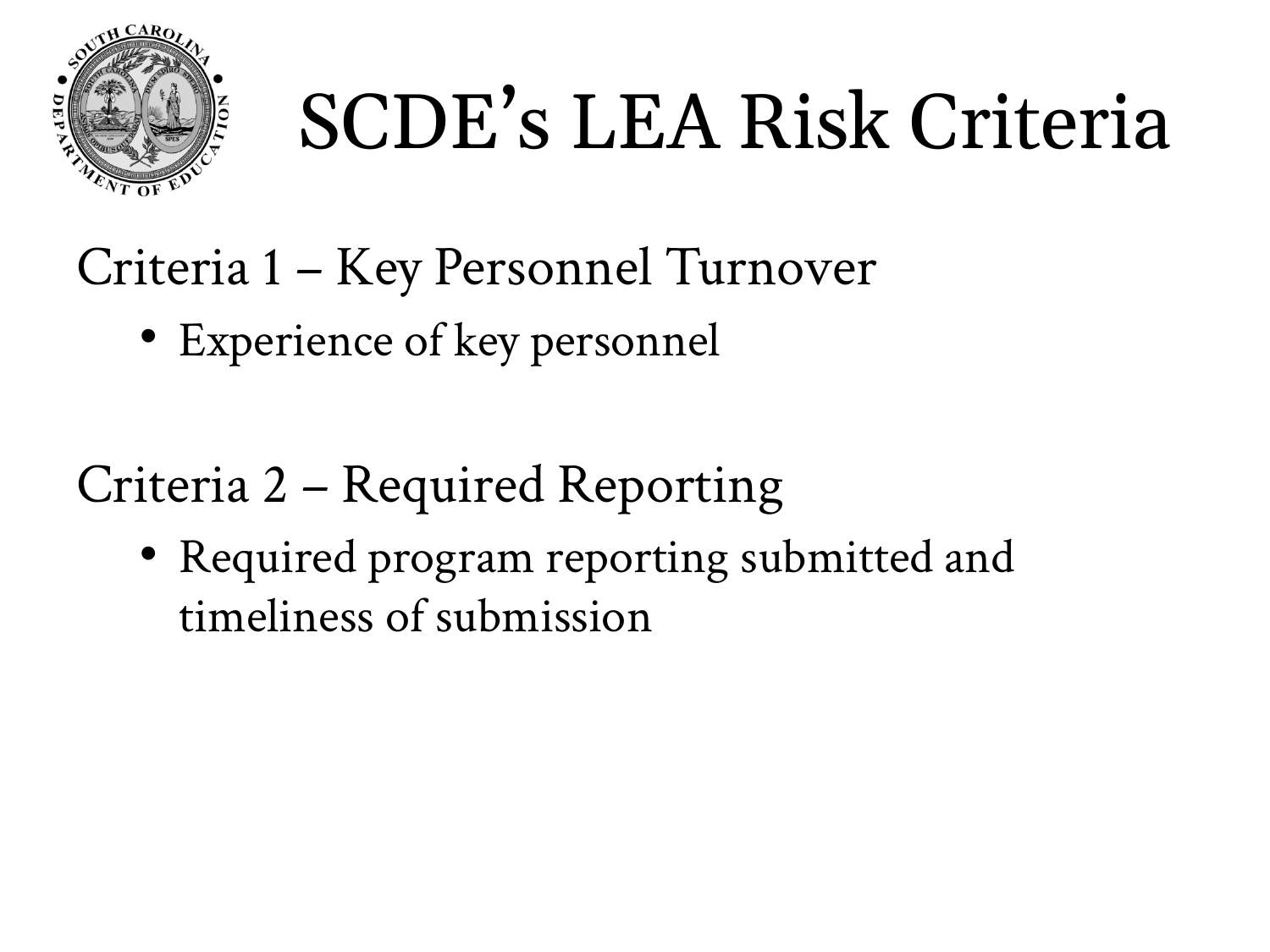

# SCDE’s LEA Risk Criteria
Criteria 1 – Key Personnel Turnover
Experience of key personnel

Criteria 2 – Required Reporting
Required program reporting submitted and timeliness of submission